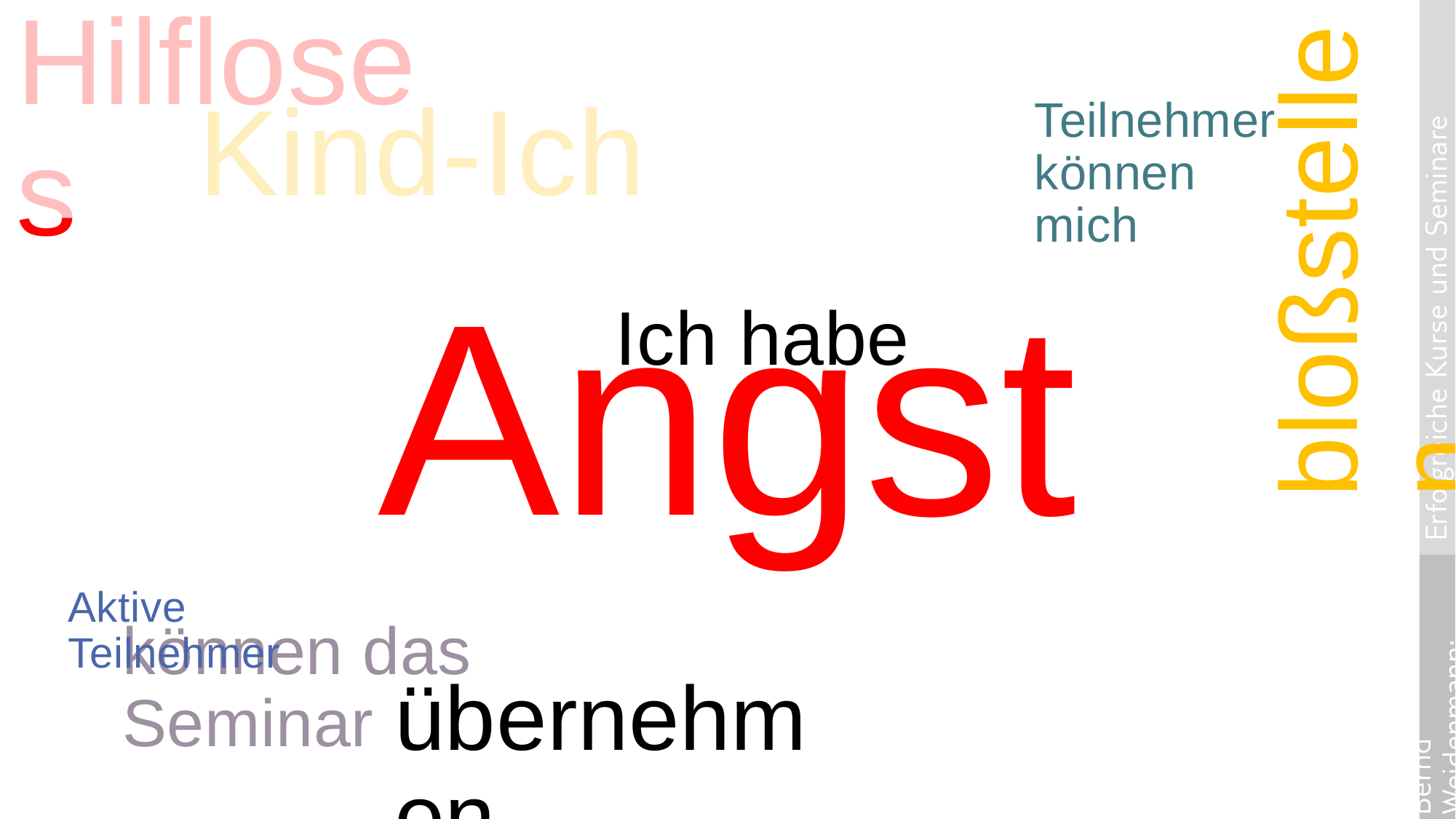

Hilfloses

Kind-Ich
Teilnehmer können mich
bloßstellen
Angst
Ich habe
Aktive Teilnehmer
können das Seminar
übernehmen